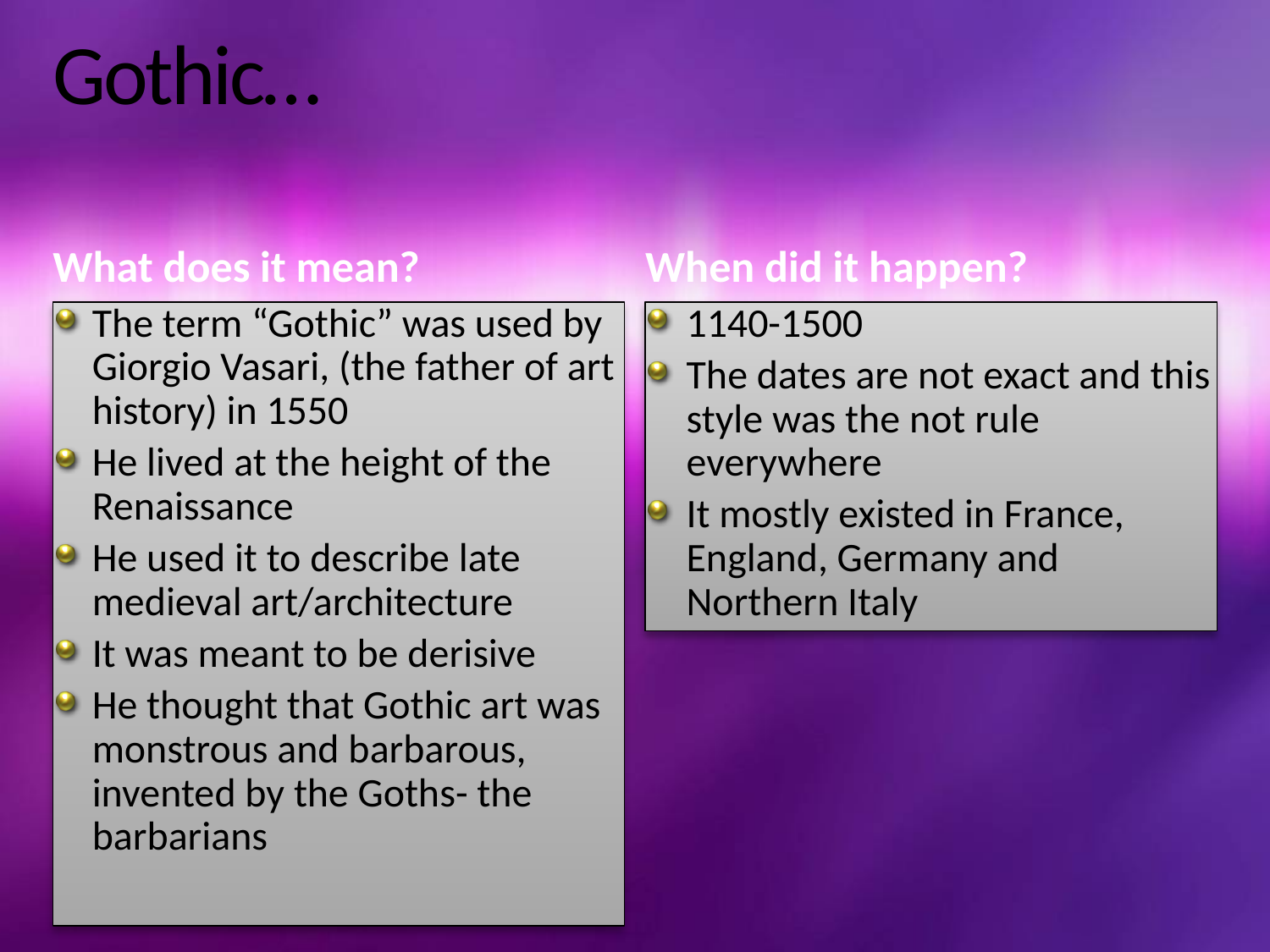

# Gothic…
What does it mean?
When did it happen?
The term “Gothic” was used by Giorgio Vasari, (the father of art history) in 1550
He lived at the height of the Renaissance
He used it to describe late medieval art/architecture
It was meant to be derisive
He thought that Gothic art was monstrous and barbarous, invented by the Goths- the barbarians

1140-1500
The dates are not exact and this style was the not rule everywhere
It mostly existed in France, England, Germany and Northern Italy